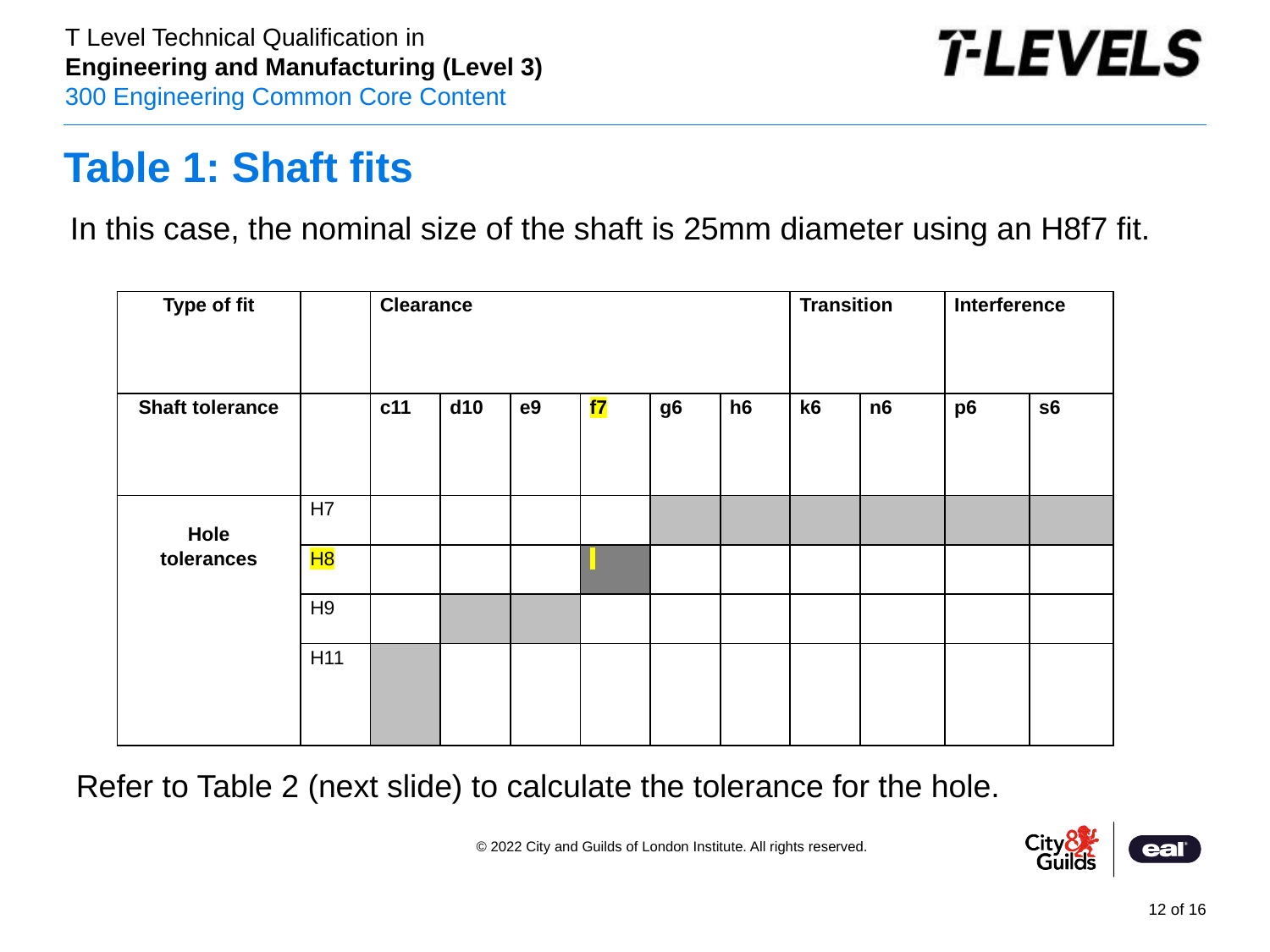

# Table 1: Shaft fits
In this case, the nominal size of the shaft is 25mm diameter using an H8f7 fit.

| Type of fit |  | Clearance |  |  |  |  |  | Transition |  | Interference |  |
| --- | --- | --- | --- | --- | --- | --- | --- | --- | --- | --- | --- |
| Shaft tolerance |  | c11 | d10 | e9 | f7 | g6 | h6 | k6 | n6 | p6 | s6 |
| Hole tolerances | H7 |  |  |  |  |  |  |  |  |  |  |
|  | H8 |  |  |  |  |  |  |  |  |  |  |
|  | H9 |  |  |  |  |  |  |  |  |  |  |
|  | H11 |  |  |  |  |  |  |  |  |  |  |
Refer to Table 2 (next slide) to calculate the tolerance for the hole.